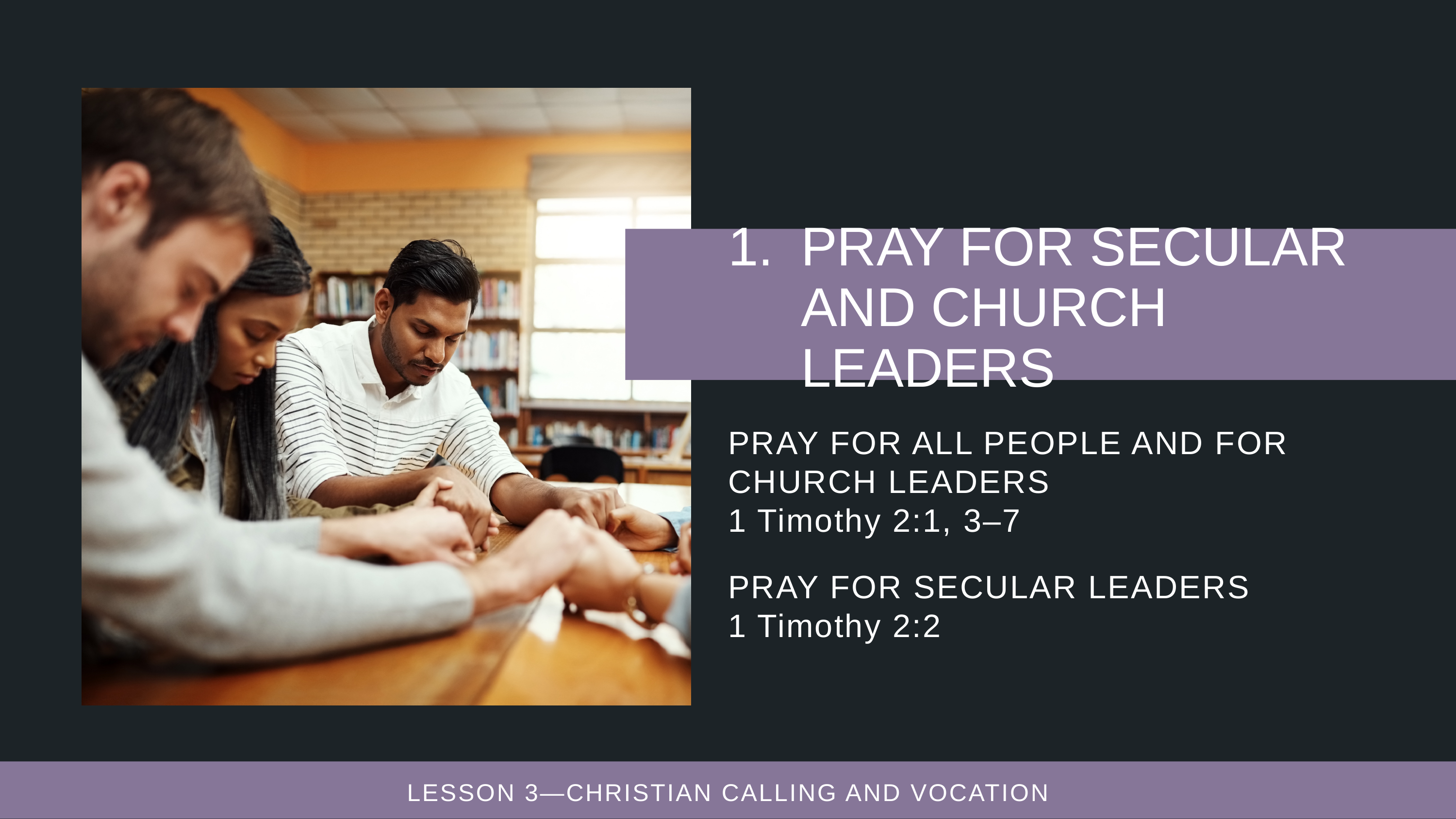

PRAY FOR ALL PEOPLE AND FOR CHURCH LEADERS
1 Timothy 2:1, 3–7
PRAY FOR SECULAR LEADERS
1 Timothy 2:2